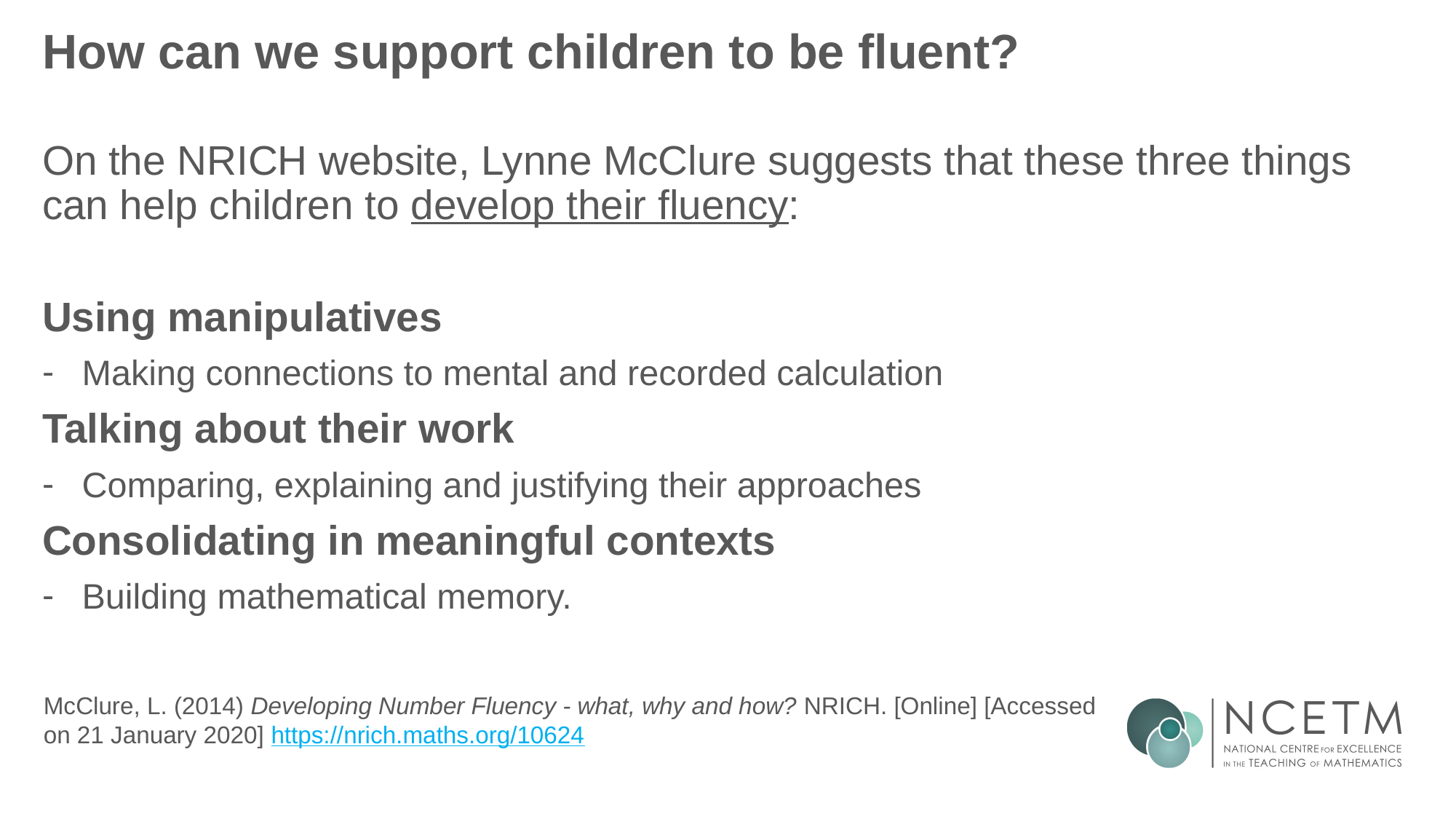

# How can we support children to be fluent?
On the NRICH website, Lynne McClure suggests that these three things can help children to develop their fluency:

Using manipulatives
Making connections to mental and recorded calculation
Talking about their work
Comparing, explaining and justifying their approaches
Consolidating in meaningful contexts
Building mathematical memory.
McClure, L. (2014) Developing Number Fluency - what, why and how? NRICH. [Online] [Accessed on 21 January 2020] https://nrich.maths.org/10624